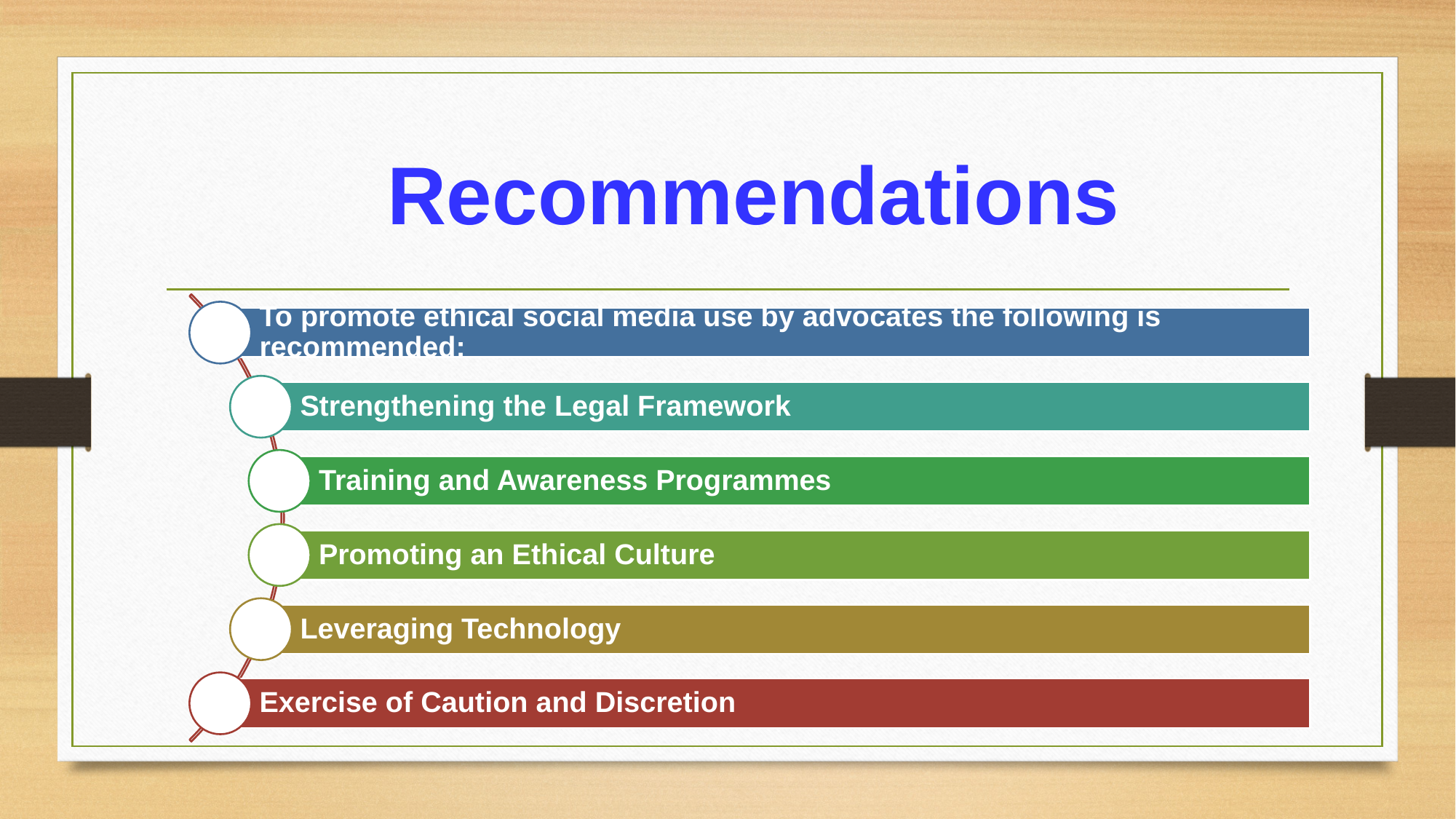

# Recommendations
To promote ethical social media use by advocates the following is recommended:
Strengthening the Legal Framework
Training and Awareness Programmes
Promoting an Ethical Culture
Leveraging Technology
Exercise of Caution and Discretion